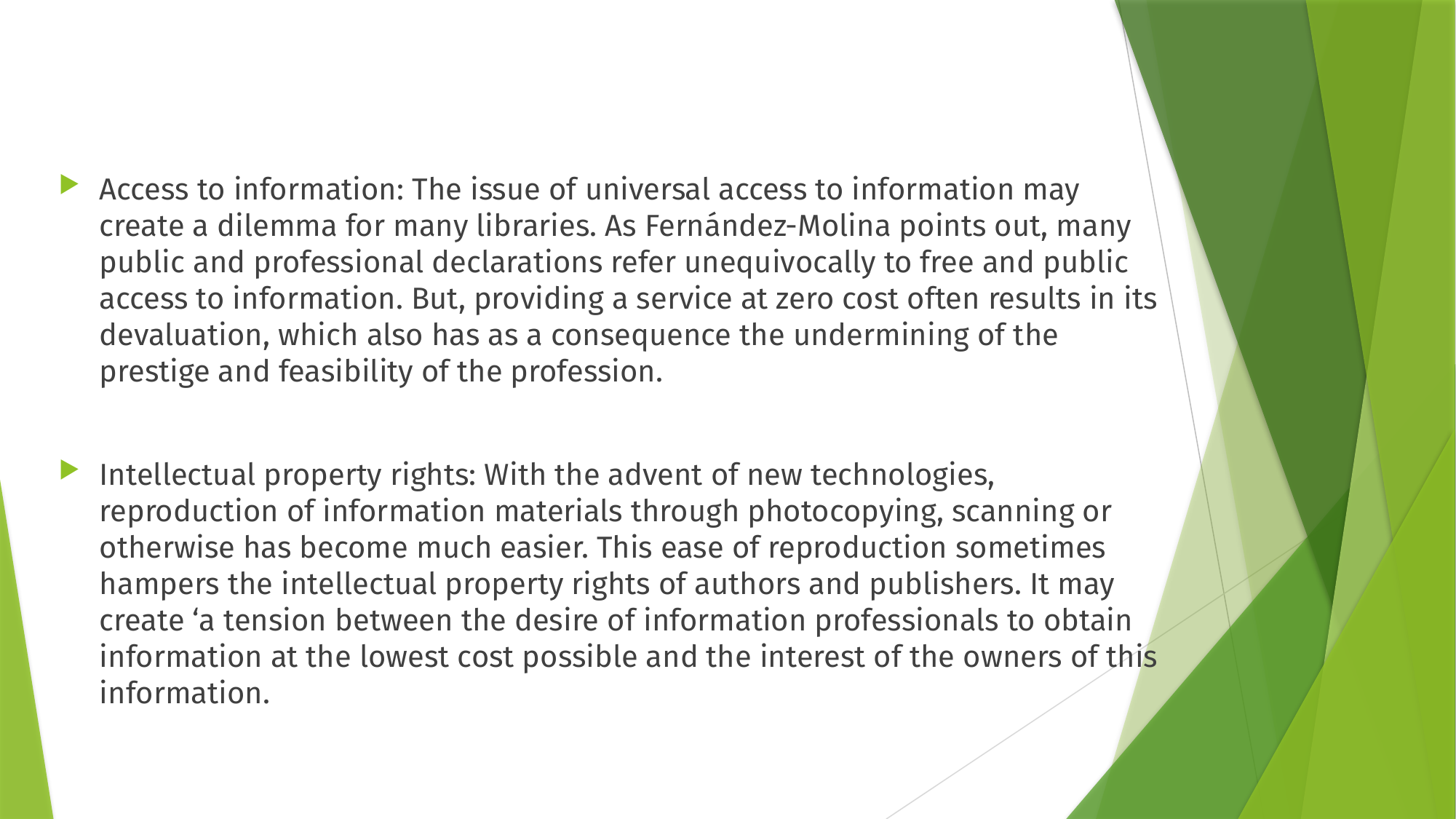

#
Access to information: The issue of universal access to information may create a dilemma for many libraries. As Fernández-Molina points out, many public and professional declarations refer unequivocally to free and public access to information. But, providing a service at zero cost often results in its devaluation, which also has as a consequence the undermining of the prestige and feasibility of the profession.

Intellectual property rights: With the advent of new technologies, reproduction of information materials through photocopying, scanning or otherwise has become much easier. This ease of reproduction sometimes hampers the intellectual property rights of authors and publishers. It may create ‘a tension between the desire of information professionals to obtain information at the lowest cost possible and the interest of the owners of this information.